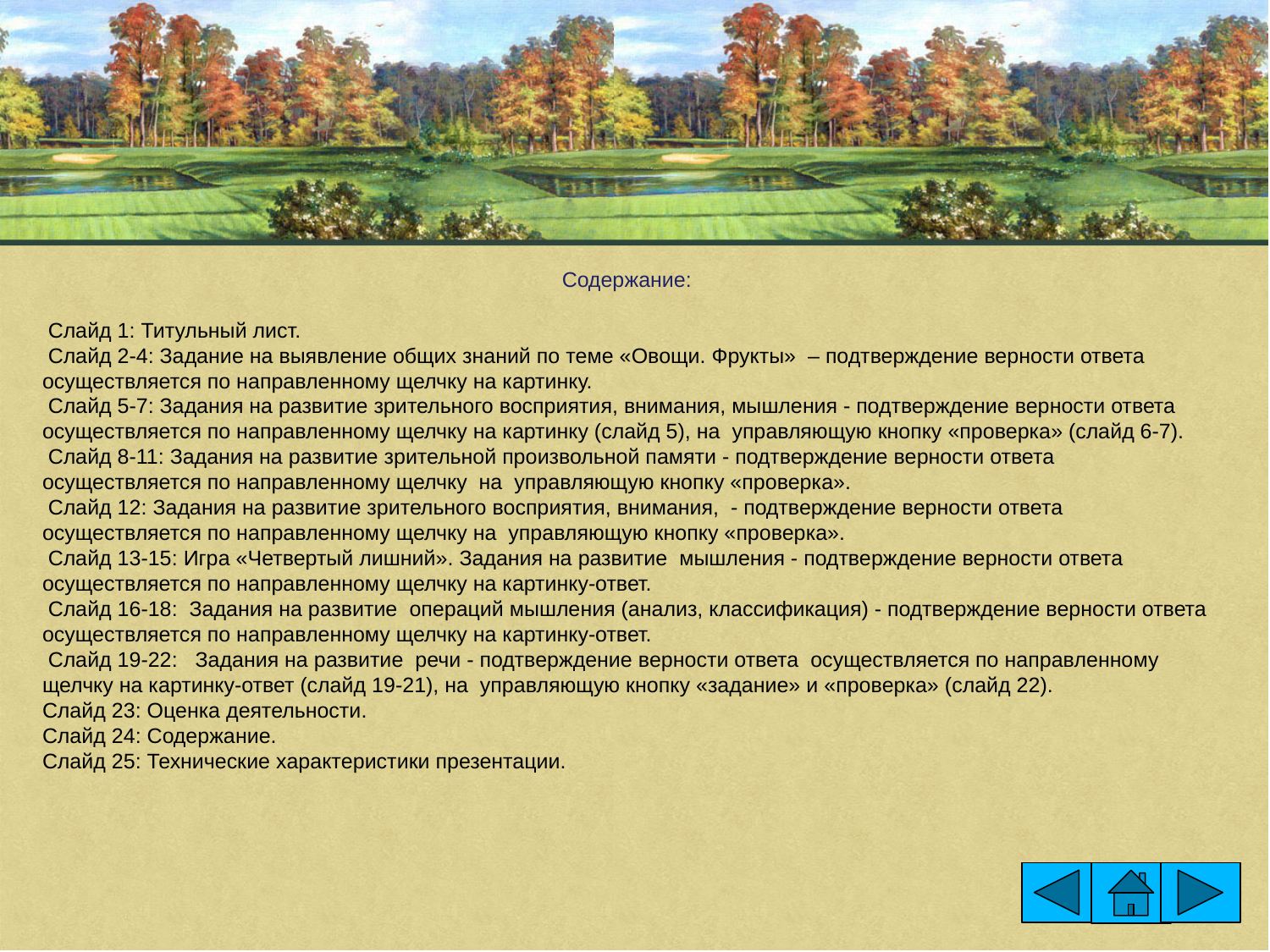

Содержание:

 Слайд 1: Титульный лист.
 Слайд 2-4: Задание на выявление общих знаний по теме «Овощи. Фрукты»  – подтверждение верности ответа  осуществляется по направленному щелчку на картинку.
 Слайд 5-7: Задания на развитие зрительного восприятия, внимания, мышления - подтверждение верности ответа  осуществляется по направленному щелчку на картинку (слайд 5), на  управляющую кнопку «проверка» (слайд 6-7).
 Слайд 8-11: Задания на развитие зрительной произвольной памяти - подтверждение верности ответа  осуществляется по направленному щелчку  на  управляющую кнопку «проверка».
 Слайд 12: Задания на развитие зрительного восприятия, внимания,  - подтверждение верности ответа  осуществляется по направленному щелчку на  управляющую кнопку «проверка».
 Слайд 13-15: Игра «Четвертый лишний». Задания на развитие  мышления - подтверждение верности ответа  осуществляется по направленному щелчку на картинку-ответ.
 Слайд 16-18:  Задания на развитие  операций мышления (анализ, классификация) - подтверждение верности ответа  осуществляется по направленному щелчку на картинку-ответ.
 Слайд 19-22:   Задания на развитие  речи - подтверждение верности ответа  осуществляется по направленному щелчку на картинку-ответ (слайд 19-21), на  управляющую кнопку «задание» и «проверка» (слайд 22).
Слайд 23: Оценка деятельности.
Слайд 24: Содержание.
Слайд 25: Технические характеристики презентации.